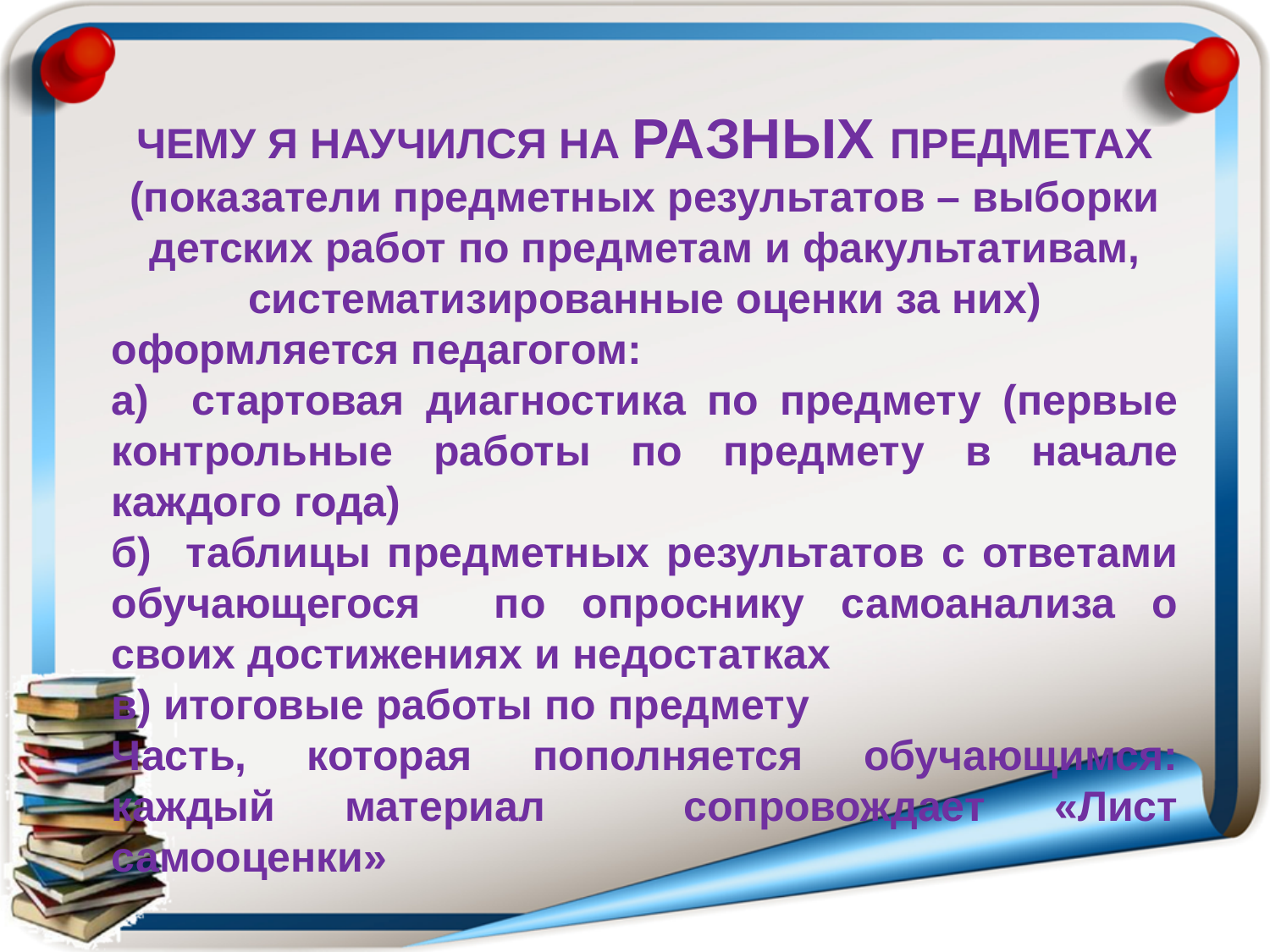

ЧЕМУ Я НАУЧИЛСЯ НА РАЗНЫХ ПРЕДМЕТАХ
(показатели предметных результатов – выборки детских работ по предметам и факультативам, систематизированные оценки за них)
оформляется педагогом:
а)  стартовая диагностика по предмету (первые контрольные работы по предмету в начале каждого года)
б)  таблицы предметных результатов с ответами обучающегося  по опроснику самоанализа о своих достижениях и недостатках
в) итоговые работы по предмету
Часть, которая пополняется обучающимся: каждый материал  сопровождает «Лист самооценки»